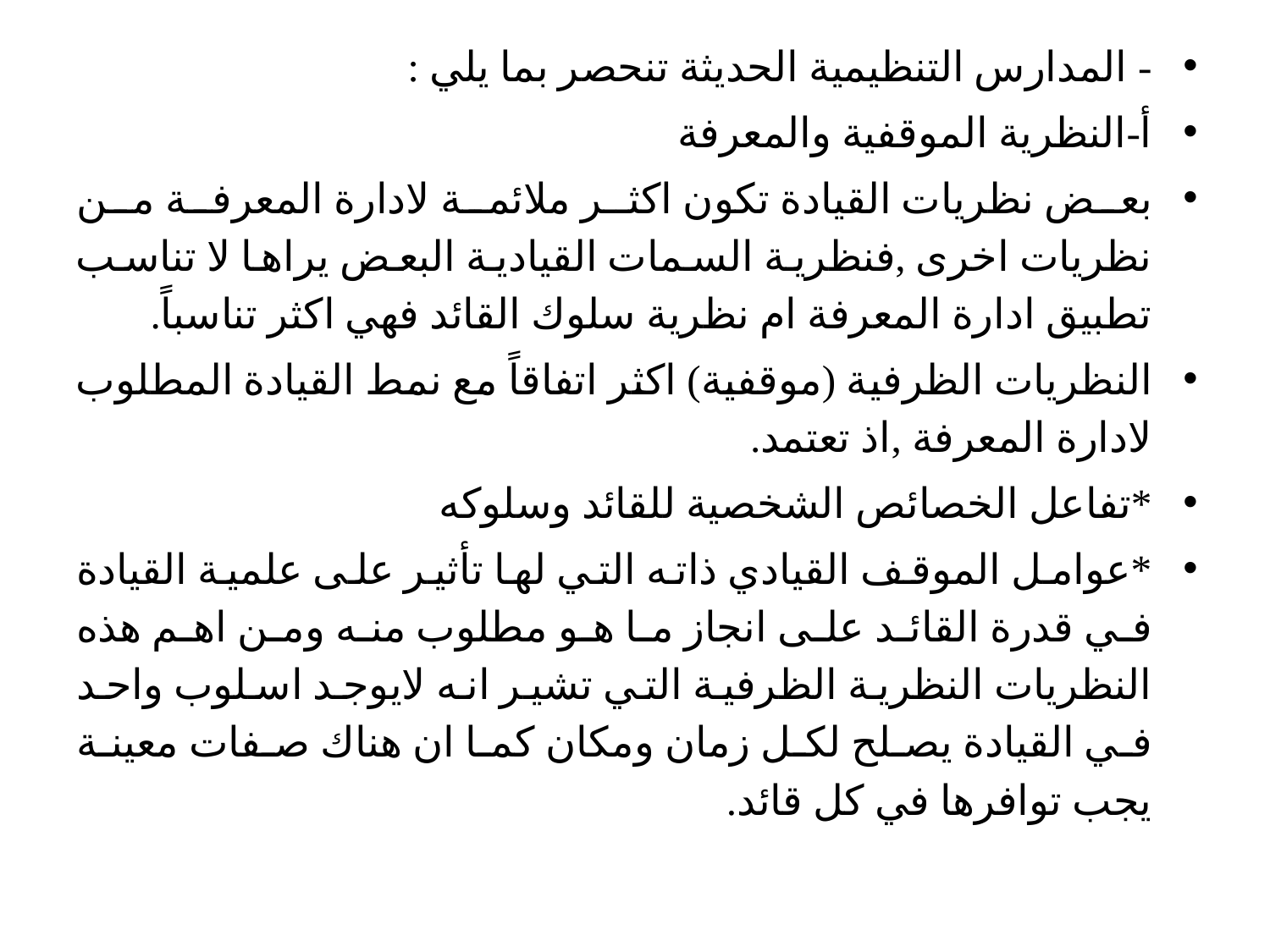

- المدارس التنظيمية الحديثة تنحصر بما يلي :
أ-النظرية الموقفية والمعرفة
بعض نظريات القيادة تكون اكثر ملائمة لادارة المعرفة من نظريات اخرى ,فنظرية السمات القيادية البعض يراها لا تناسب تطبيق ادارة المعرفة ام نظرية سلوك القائد فهي اكثر تناسباً.
النظريات الظرفية (موقفية) اكثر اتفاقاً مع نمط القيادة المطلوب لادارة المعرفة ,اذ تعتمد.
*تفاعل الخصائص الشخصية للقائد وسلوكه
*عوامل الموقف القيادي ذاته التي لها تأثير على علمية القيادة في قدرة القائد على انجاز ما هو مطلوب منه ومن اهم هذه النظريات النظرية الظرفية التي تشير انه لايوجد اسلوب واحد في القيادة يصلح لكل زمان ومكان كما ان هناك صفات معينة يجب توافرها في كل قائد.